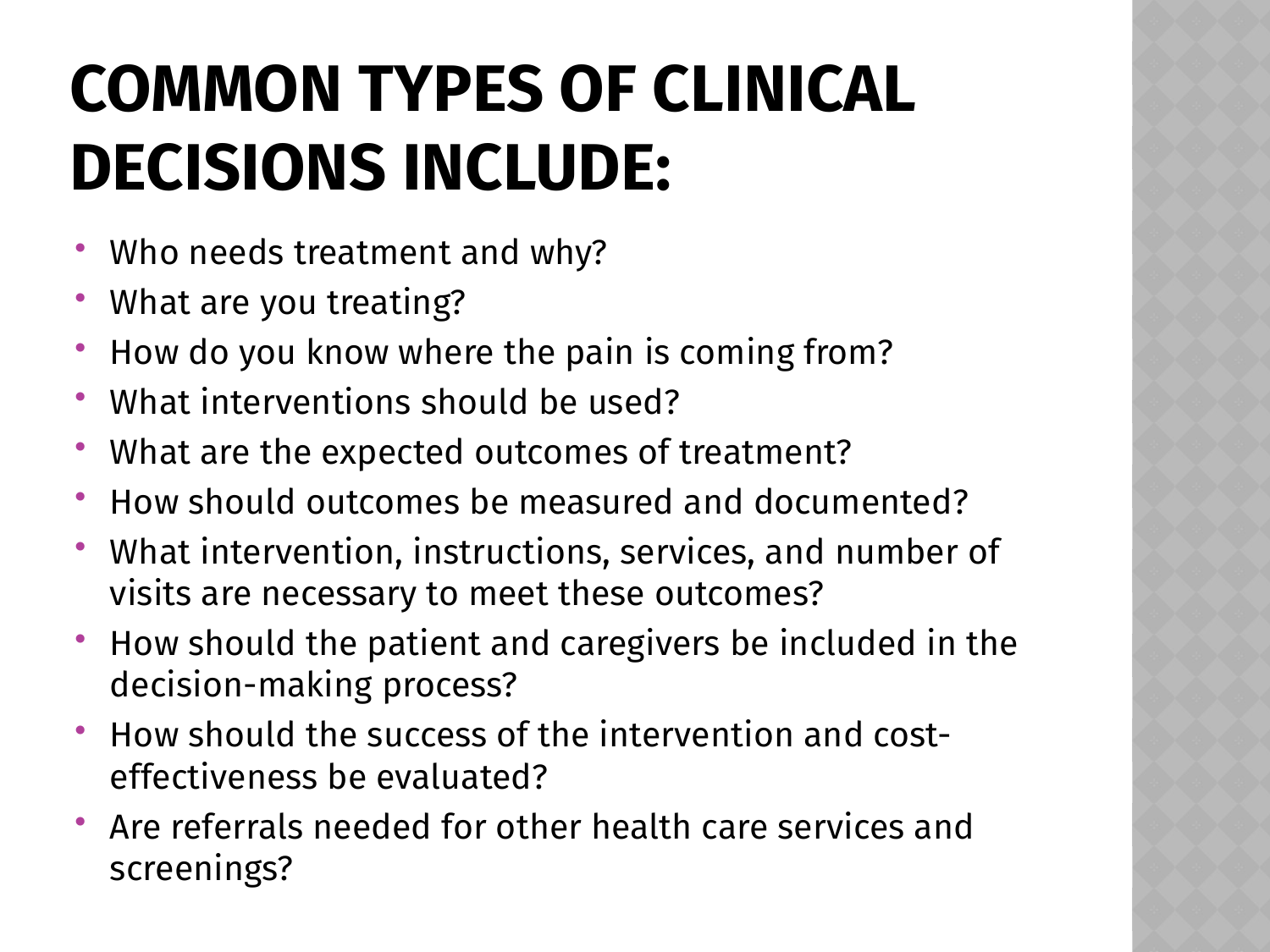

# Common types of clinical decisions include:
Who needs treatment and why?
What are you treating?
How do you know where the pain is coming from?
What interventions should be used?
What are the expected outcomes of treatment?
How should outcomes be measured and documented?
What intervention, instructions, services, and number of visits are necessary to meet these outcomes?
How should the patient and caregivers be included in the decision-making process?
How should the success of the intervention and cost-effectiveness be evaluated?
Are referrals needed for other health care services and screenings?